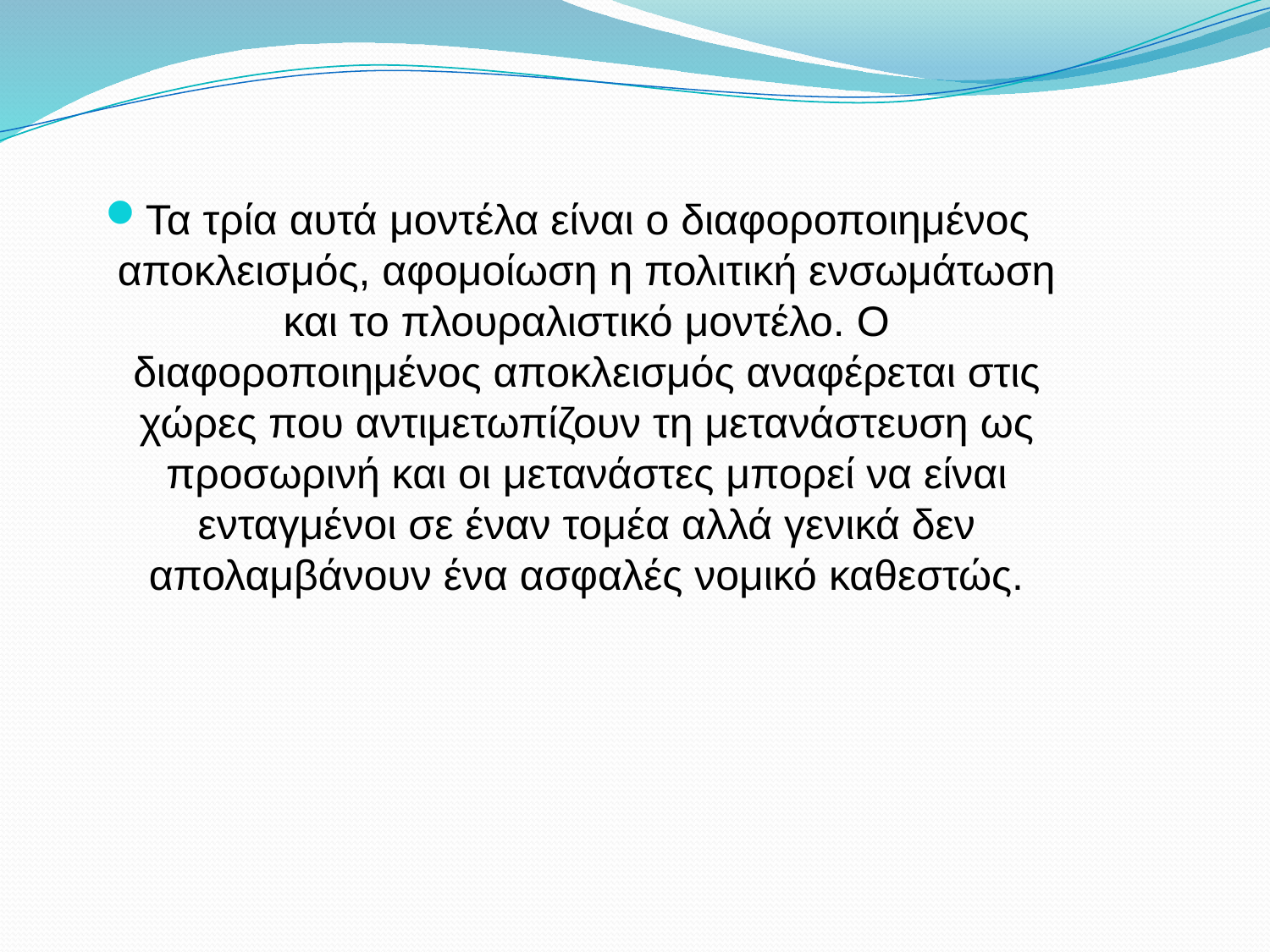

Τα τρία αυτά μοντέλα είναι ο διαφοροποιημένος αποκλεισμός, αφομοίωση η πολιτική ενσωμάτωση και το πλουραλιστικό μοντέλο. Ο διαφοροποιημένος αποκλεισμός αναφέρεται στις χώρες που αντιμετωπίζουν τη μετανάστευση ως προσωρινή και οι μετανάστες μπορεί να είναι ενταγμένοι σε έναν τομέα αλλά γενικά δεν απολαμβάνουν ένα ασφαλές νομικό καθεστώς.